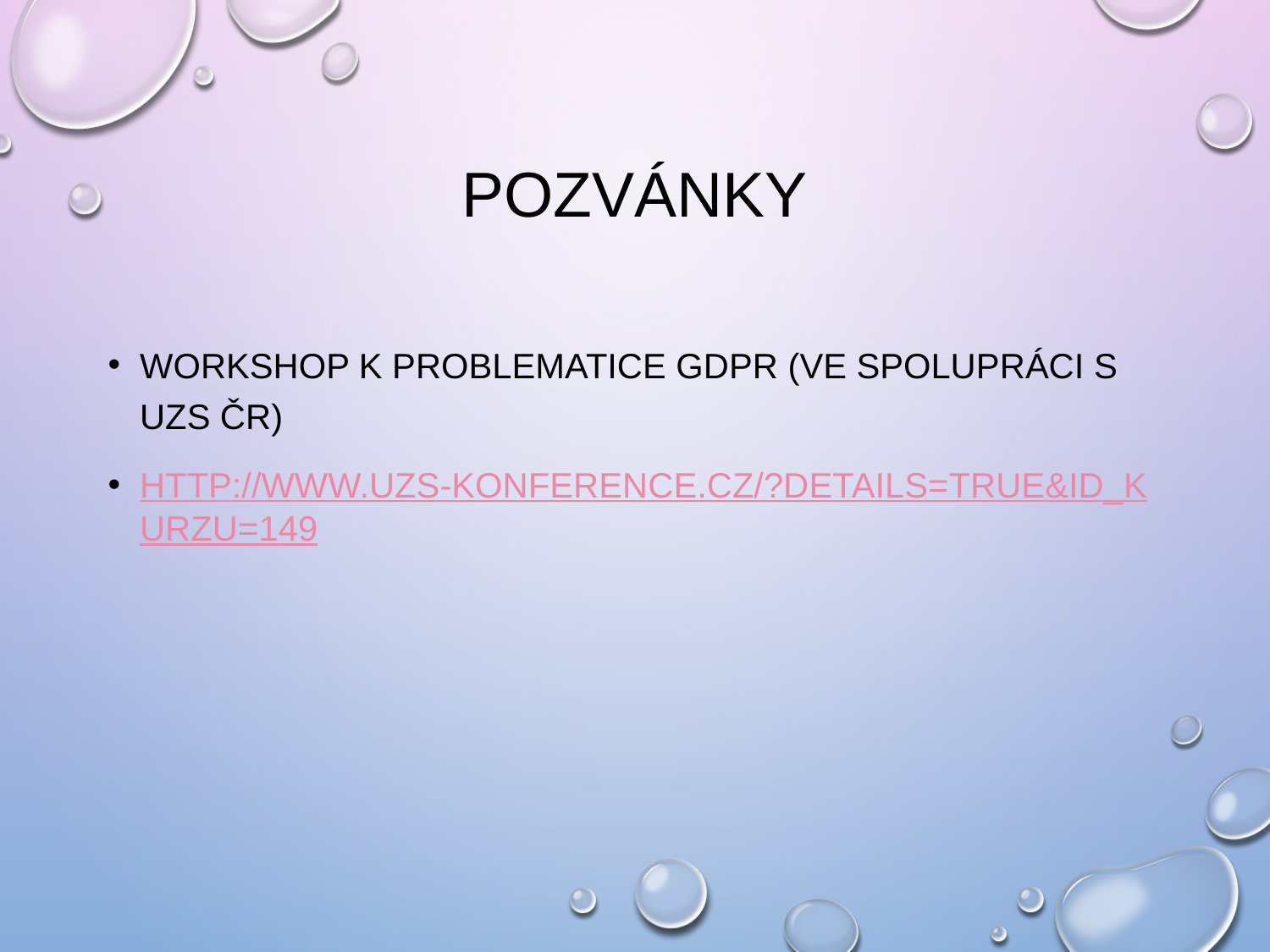

# POZVÁNKY
Workshop k problematice GDPR (Ve spolupráci s UZS ČR)
http://www.uzs-konference.cz/?details=true&id_kurzu=149